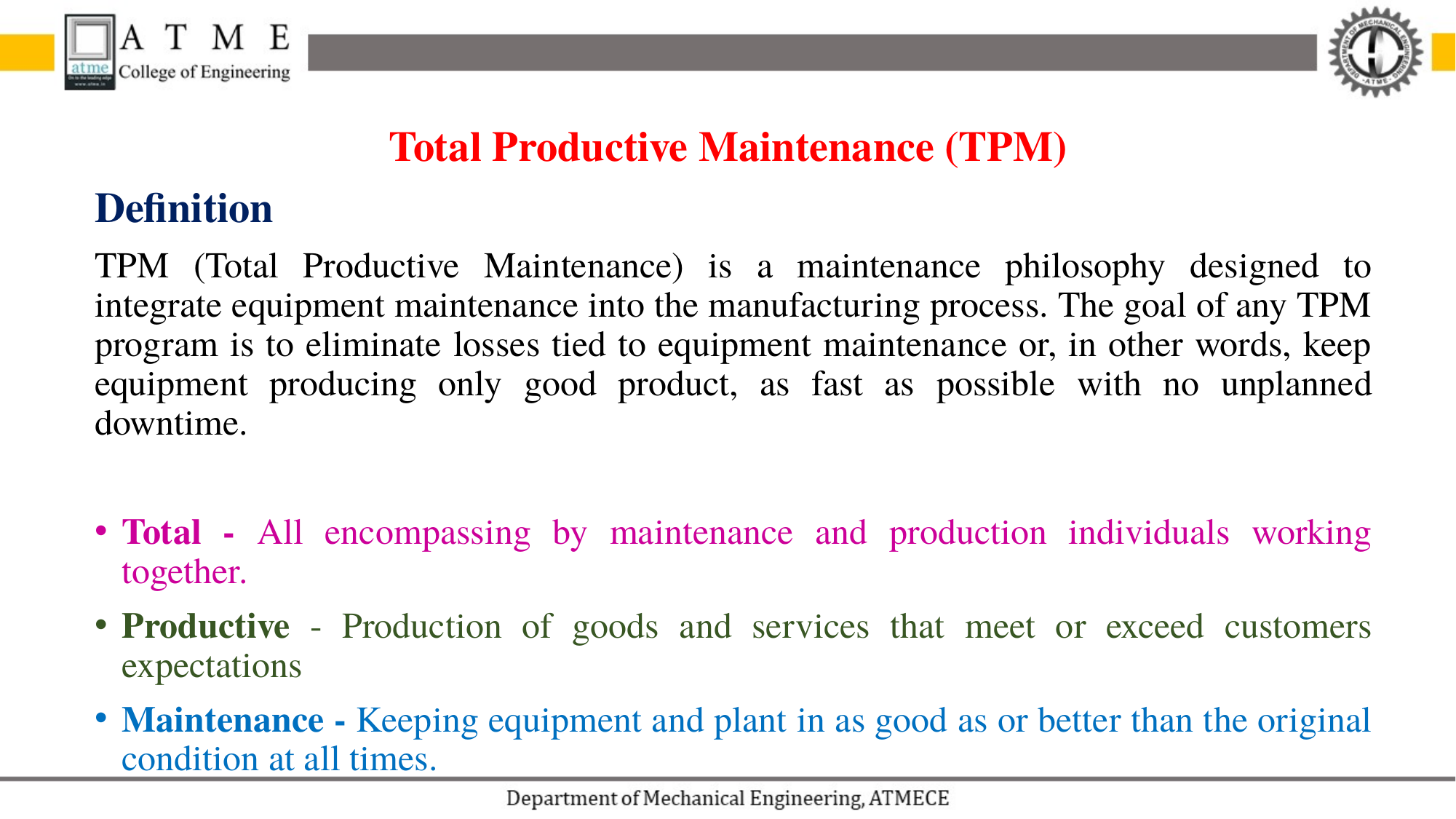

Total Productive Maintenance (TPM)
Definition
TPM (Total Productive Maintenance) is a maintenance philosophy designed to integrate equipment maintenance into the manufacturing process. The goal of any TPM program is to eliminate losses tied to equipment maintenance or, in other words, keep equipment producing only good product, as fast as possible with no unplanned downtime.

Total - All encompassing by maintenance and production individuals working together.
Productive - Production of goods and services that meet or exceed customers expectations
Maintenance - Keeping equipment and plant in as good as or better than the original condition at all times.